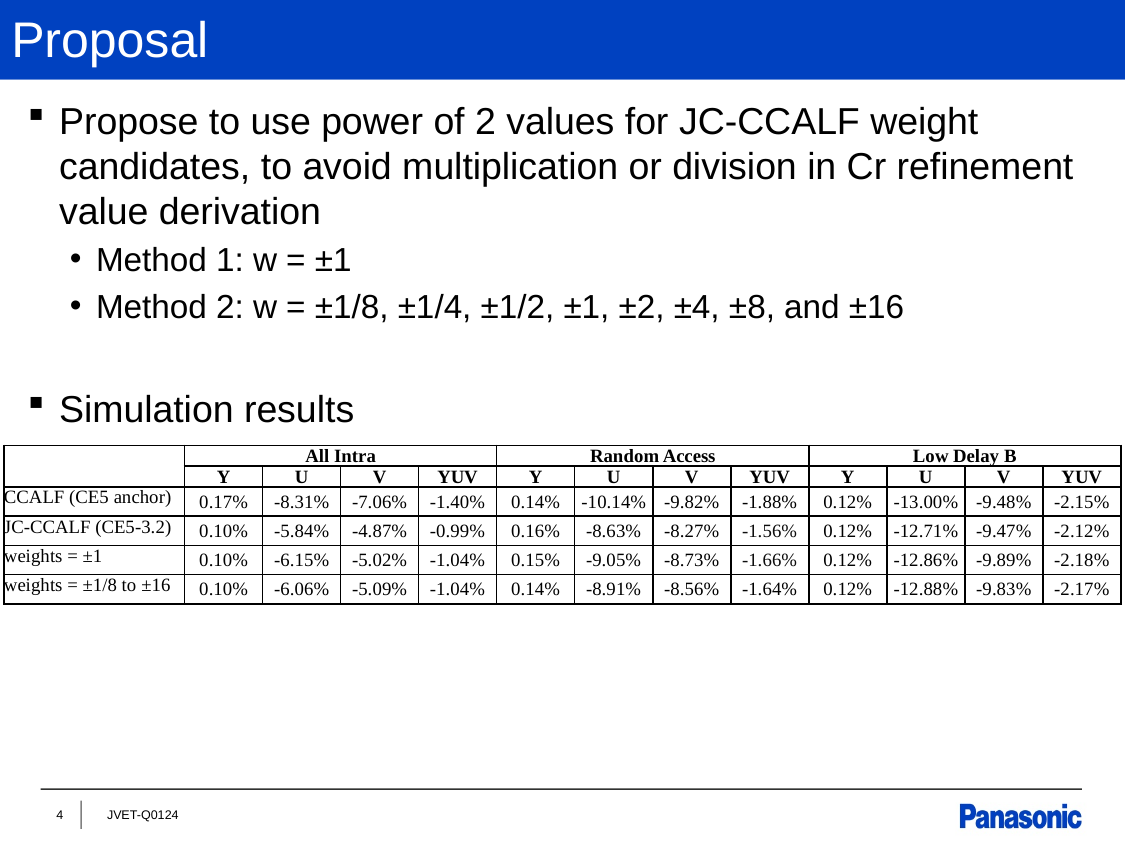

# Proposal
Propose to use power of 2 values for JC-CCALF weight candidates, to avoid multiplication or division in Cr refinement value derivation
Method 1: w = ±1
Method 2: w = ±1/8, ±1/4, ±1/2, ±1, ±2, ±4, ±8, and ±16

Simulation results

|  | All Intra |  |  |  | Random Access |  |  |  | Low Delay B |  |  |  |
| --- | --- | --- | --- | --- | --- | --- | --- | --- | --- | --- | --- | --- |
|  | Y | U | V | YUV | Y | U | V | YUV | Y | U | V | YUV |
| CCALF (CE5 anchor) | 0.17% | -8.31% | -7.06% | -1.40% | 0.14% | -10.14% | -9.82% | -1.88% | 0.12% | -13.00% | -9.48% | -2.15% |
| JC-CCALF (CE5-3.2) | 0.10% | -5.84% | -4.87% | -0.99% | 0.16% | -8.63% | -8.27% | -1.56% | 0.12% | -12.71% | -9.47% | -2.12% |
| weights = ±1 | 0.10% | -6.15% | -5.02% | -1.04% | 0.15% | -9.05% | -8.73% | -1.66% | 0.12% | -12.86% | -9.89% | -2.18% |
| weights = ±1/8 to ±16 | 0.10% | -6.06% | -5.09% | -1.04% | 0.14% | -8.91% | -8.56% | -1.64% | 0.12% | -12.88% | -9.83% | -2.17% |